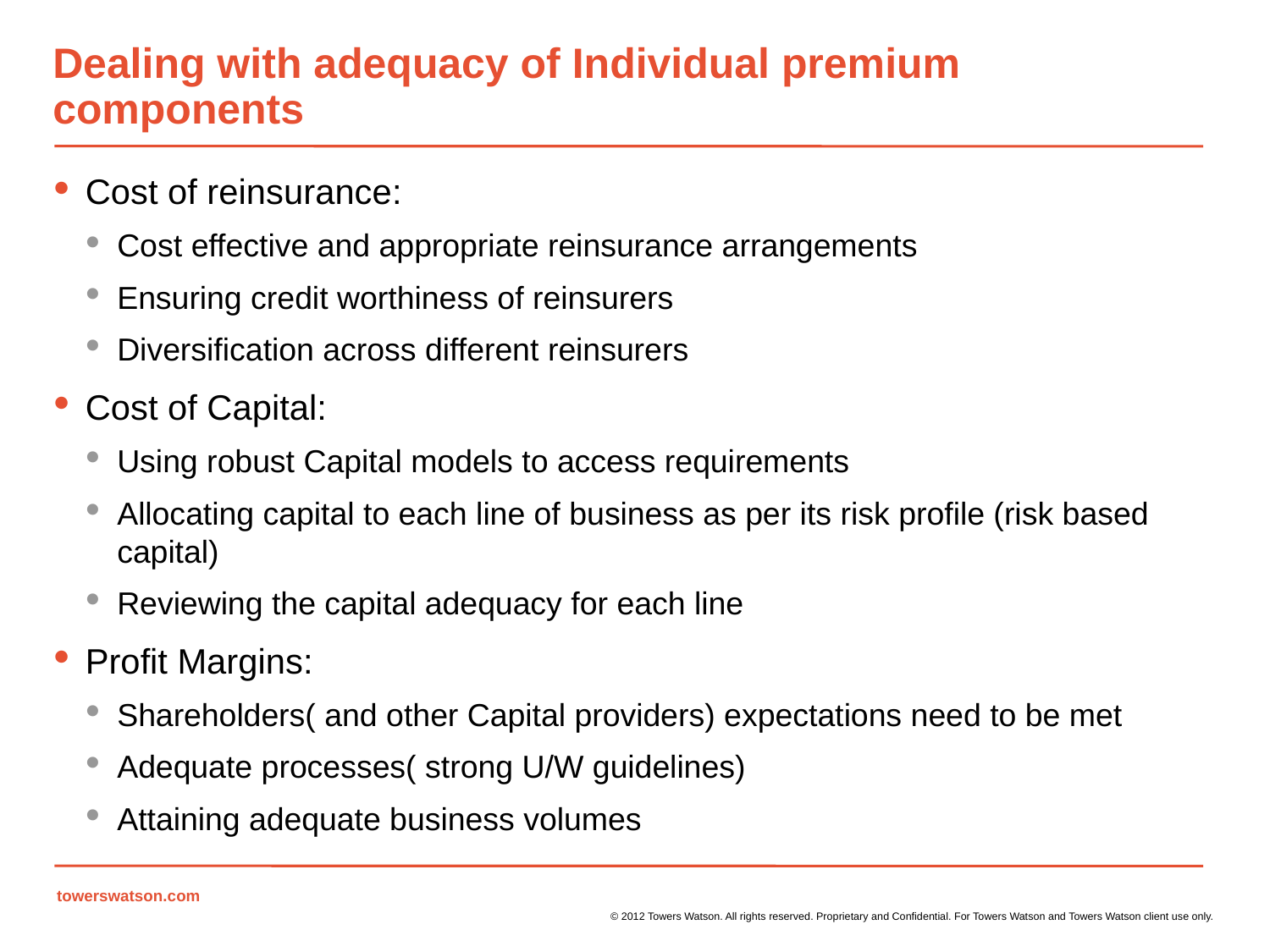

# Dealing with adequacy of Individual premium components
Cost of reinsurance:
Cost effective and appropriate reinsurance arrangements
Ensuring credit worthiness of reinsurers
Diversification across different reinsurers
Cost of Capital:
Using robust Capital models to access requirements
Allocating capital to each line of business as per its risk profile (risk based capital)
Reviewing the capital adequacy for each line
Profit Margins:
Shareholders( and other Capital providers) expectations need to be met
Adequate processes( strong U/W guidelines)
Attaining adequate business volumes